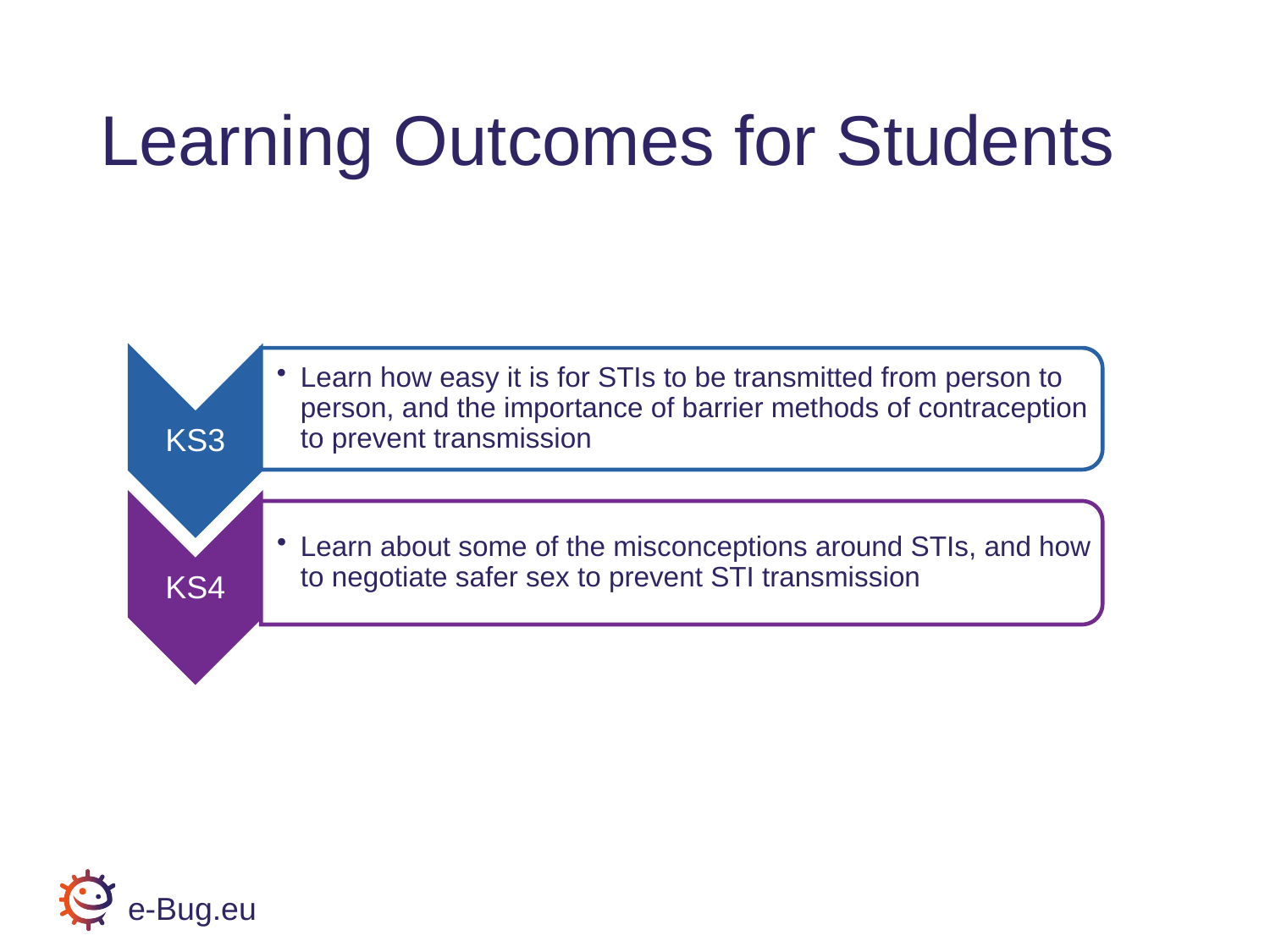

# Learning Outcomes for Students
KS3
Learn how easy it is for STIs to be transmitted from person to person, and the importance of barrier methods of contraception to prevent transmission
KS4
Learn about some of the misconceptions around STIs, and how to negotiate safer sex to prevent STI transmission
e-Bug.eu